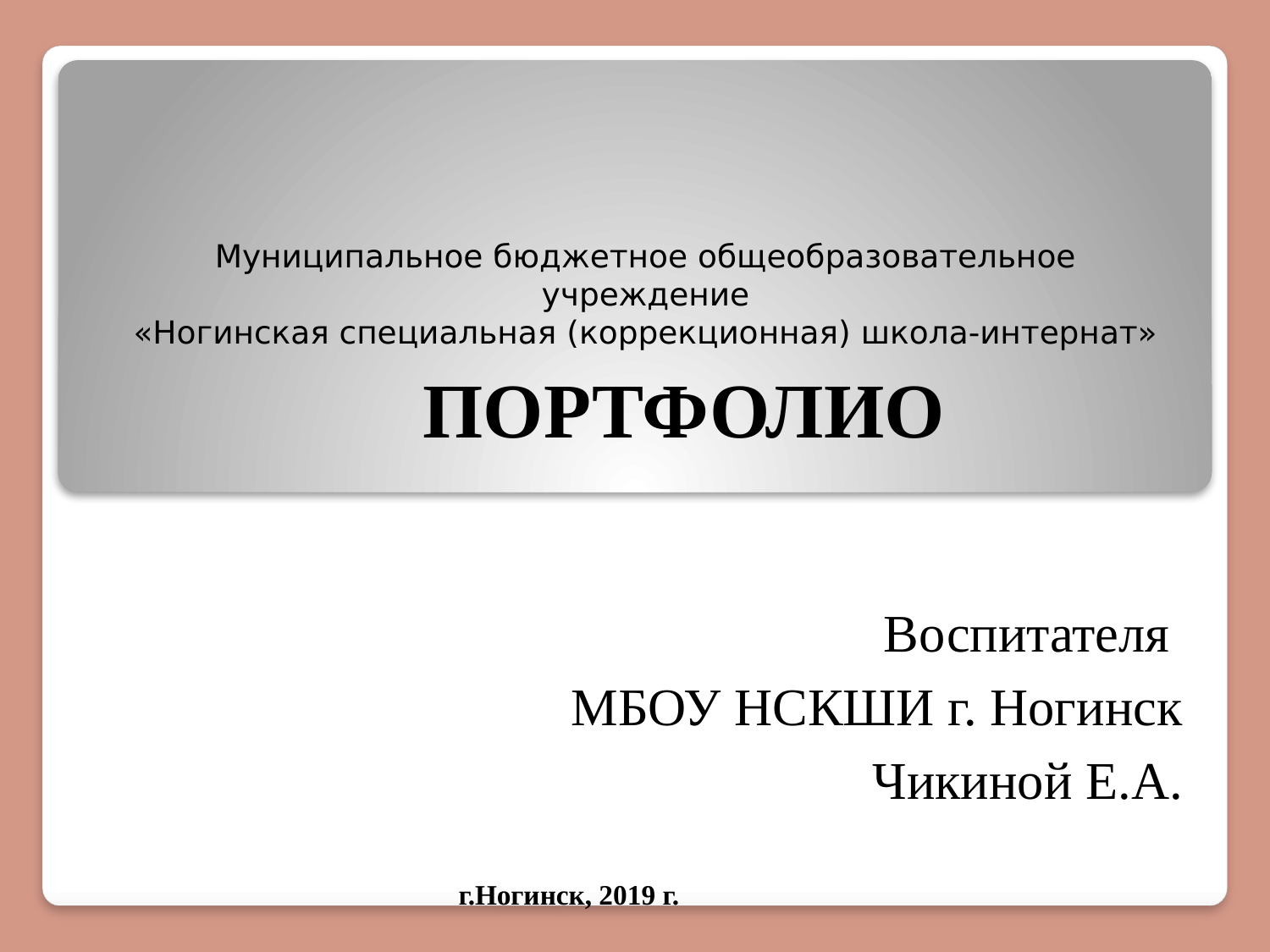

Муниципальное бюджетное общеобразовательное учреждение
«Ногинская специальная (коррекционная) школа-интернат»
ПОРТФОЛИО
Воспитателя
МБОУ НСКШИ г. Ногинск
Чикиной Е.А.
г.Ногинск, 2019 г.